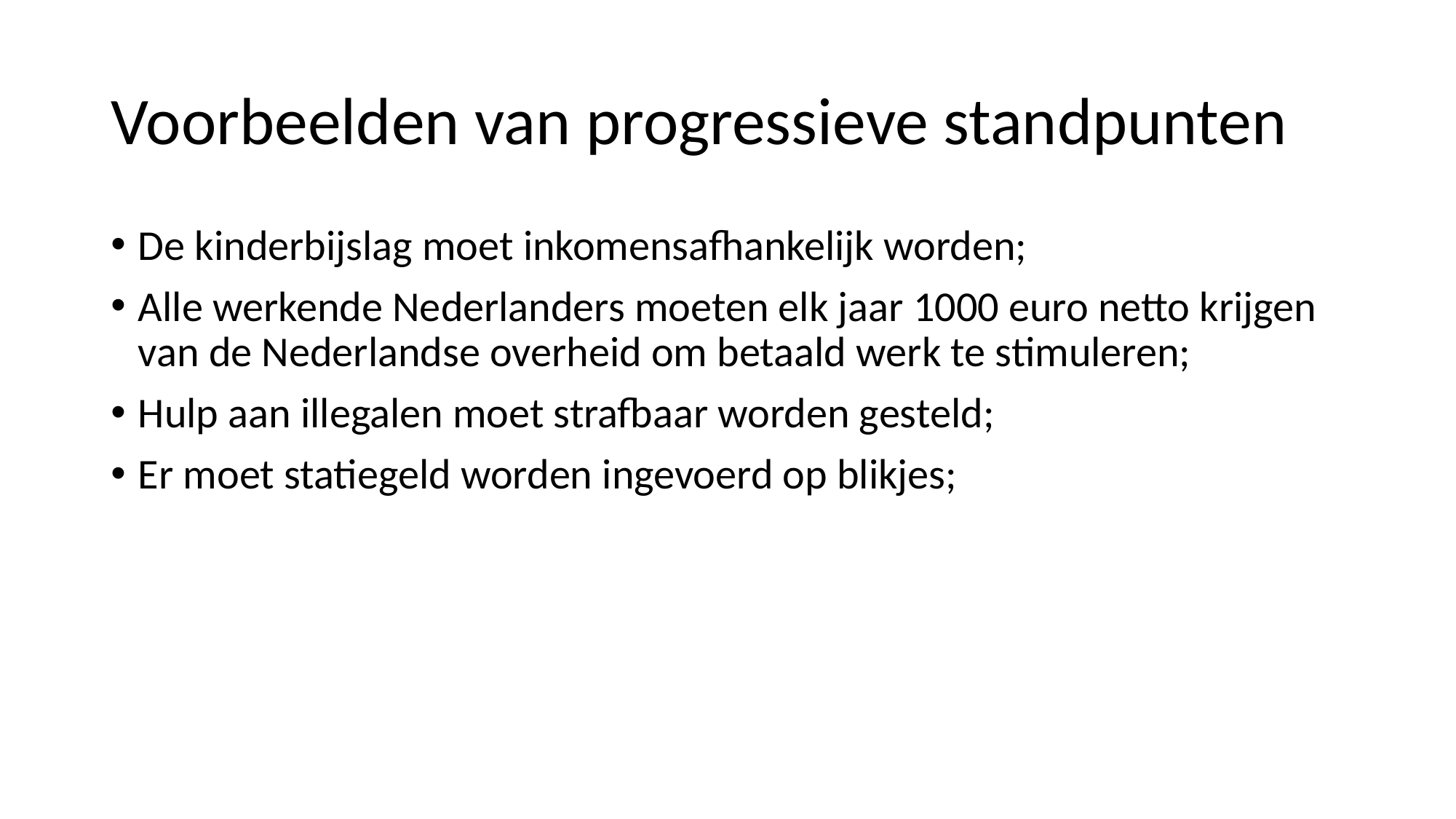

# Voorbeelden van progressieve standpunten
De kinderbijslag moet inkomensafhankelijk worden;
Alle werkende Nederlanders moeten elk jaar 1000 euro netto krijgen van de Nederlandse overheid om betaald werk te stimuleren;
Hulp aan illegalen moet strafbaar worden gesteld;
Er moet statiegeld worden ingevoerd op blikjes;